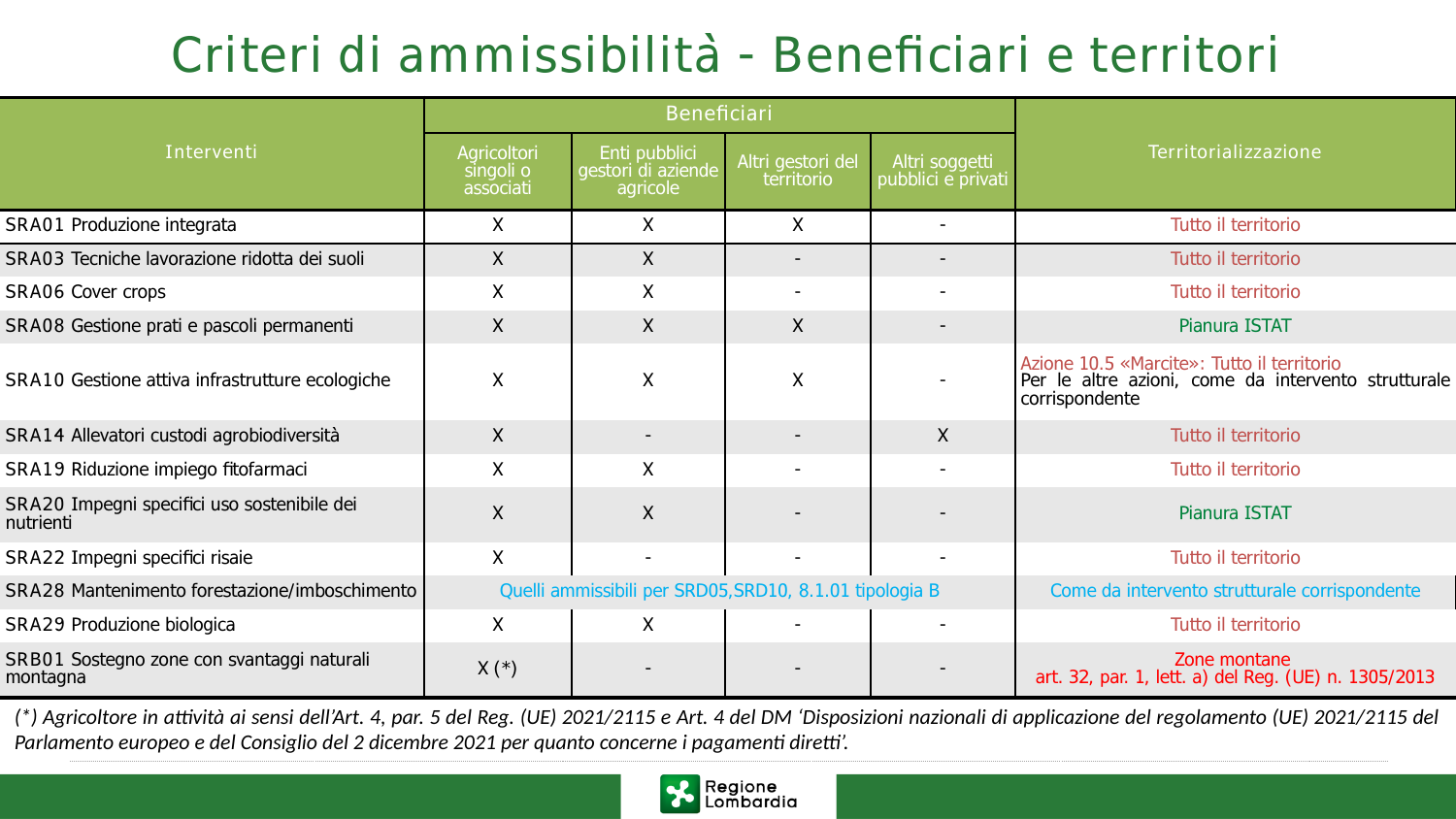

# Criteri di ammissibilità - Beneficiari e territori
| Interventi | Beneficiari |  |  |  | Territorializzazione |
| --- | --- | --- | --- | --- | --- |
|  | Agricoltori singoli o associati | Enti pubblici gestori di aziende agricole | Altri gestori del territorio | Altri soggetti pubblici e privati |  |
| SRA01 Produzione integrata | X | X | X | - | Tutto il territorio |
| SRA03 Tecniche lavorazione ridotta dei suoli | X | X | - | - | Tutto il territorio |
| SRA06 Cover crops | X | X | - | - | Tutto il territorio |
| SRA08 Gestione prati e pascoli permanenti | X | X | X | - | Pianura ISTAT |
| SRA10 Gestione attiva infrastrutture ecologiche | X | X | X | - | Azione 10.5 «Marcite»: Tutto il territorio Per le altre azioni, come da intervento strutturale corrispondente |
| SRA14 Allevatori custodi agrobiodiversità | X | - | - | X | Tutto il territorio |
| SRA19 Riduzione impiego fitofarmaci | X | X | - | - | Tutto il territorio |
| SRA20 Impegni specifici uso sostenibile dei nutrienti | X | X | - | - | Pianura ISTAT |
| SRA22 Impegni specifici risaie | X | - | - | - | Tutto il territorio |
| SRA28 Mantenimento forestazione/imboschimento | Quelli ammissibili per SRD05,SRD10, 8.1.01 tipologia B | X | X | X | Come da intervento strutturale corrispondente |
| SRA29 Produzione biologica | X | X | - | - | Tutto il territorio |
| SRB01 Sostegno zone con svantaggi naturali montagna | X (\*) | - | - | - | Zone montane art. 32, par. 1, lett. a) del Reg. (UE) n. 1305/2013 |
(*) Agricoltore in attività ai sensi dell’Art. 4, par. 5 del Reg. (UE) 2021/2115 e Art. 4 del DM ‘Disposizioni nazionali di applicazione del regolamento (UE) 2021/2115 del Parlamento europeo e del Consiglio del 2 dicembre 2021 per quanto concerne i pagamenti diretti’.